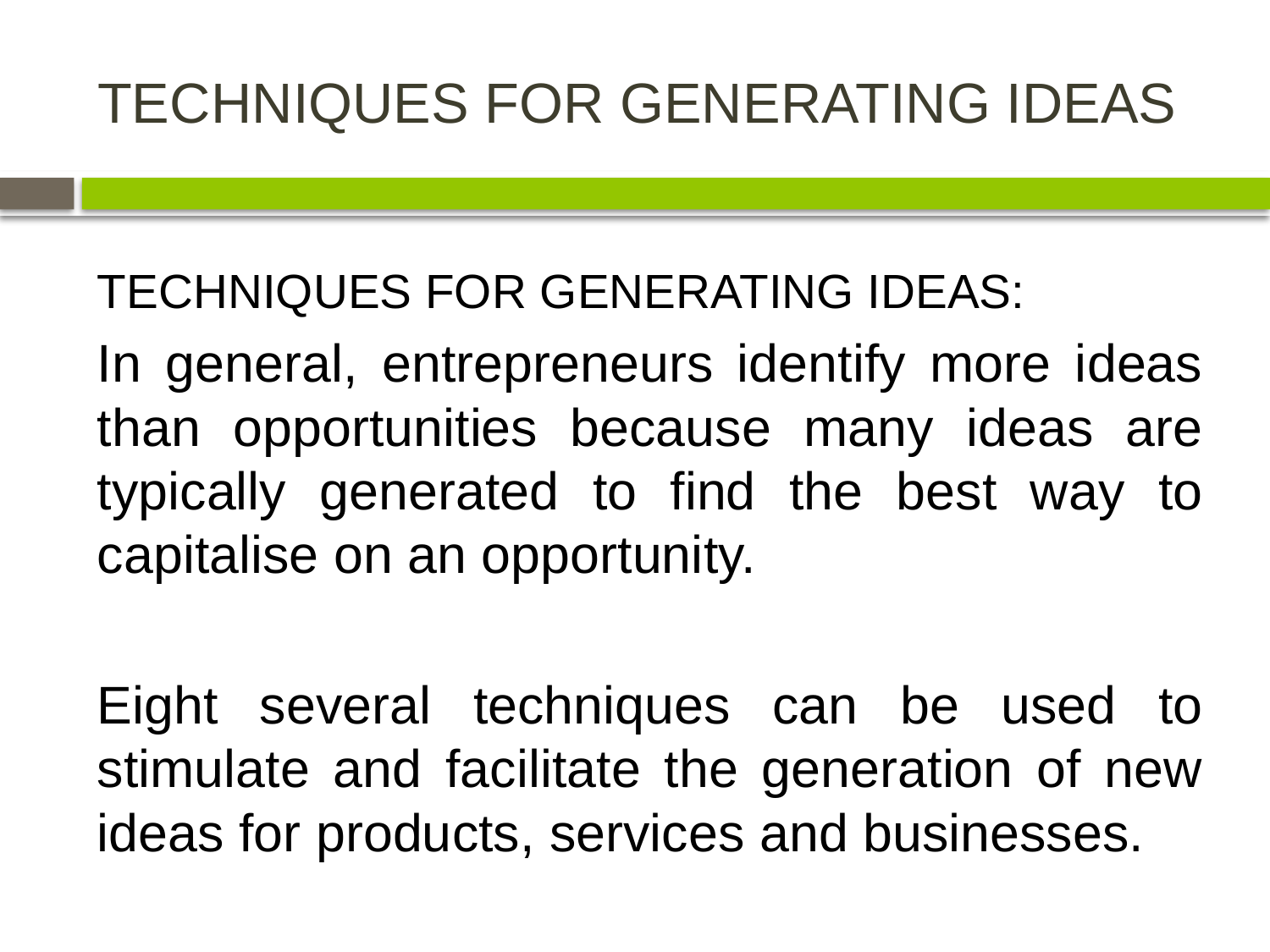

# TECHNIQUES FOR GENERATING IDEAS
TECHNIQUES FOR GENERATING IDEAS:
In general, entrepreneurs identify more ideas than opportunities because many ideas are typically generated to find the best way to capitalise on an opportunity.

Eight several techniques can be used to stimulate and facilitate the generation of new ideas for products, services and businesses.